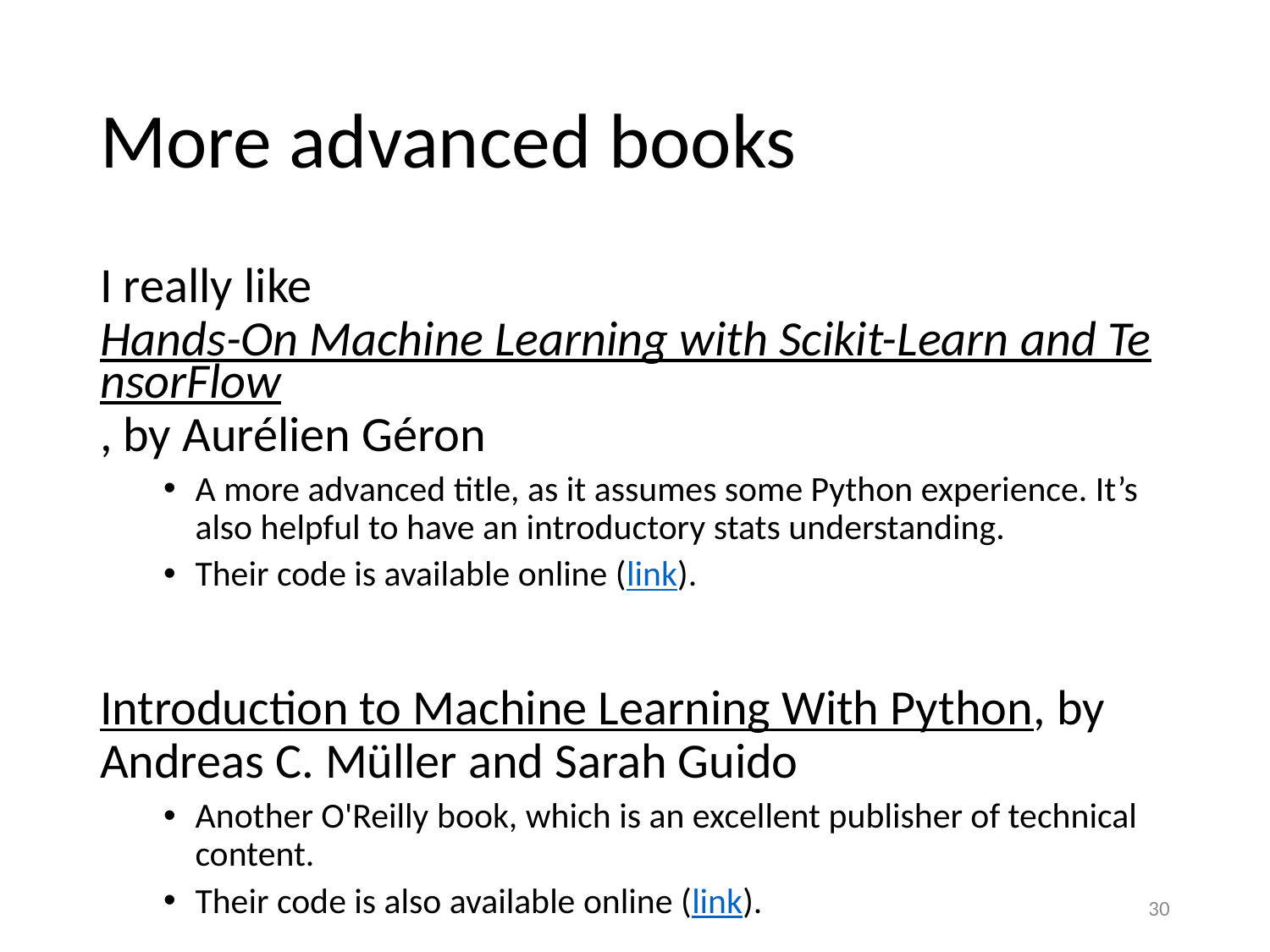

# More advanced books
I really like Hands-On Machine Learning with Scikit-Learn and TensorFlow, by Aurélien Géron
A more advanced title, as it assumes some Python experience. It’s also helpful to have an introductory stats understanding.
Their code is available online (link).

Introduction to Machine Learning With Python, by Andreas C. Müller and Sarah Guido
Another O'Reilly book, which is an excellent publisher of technical content.
Their code is also available online (link).
30